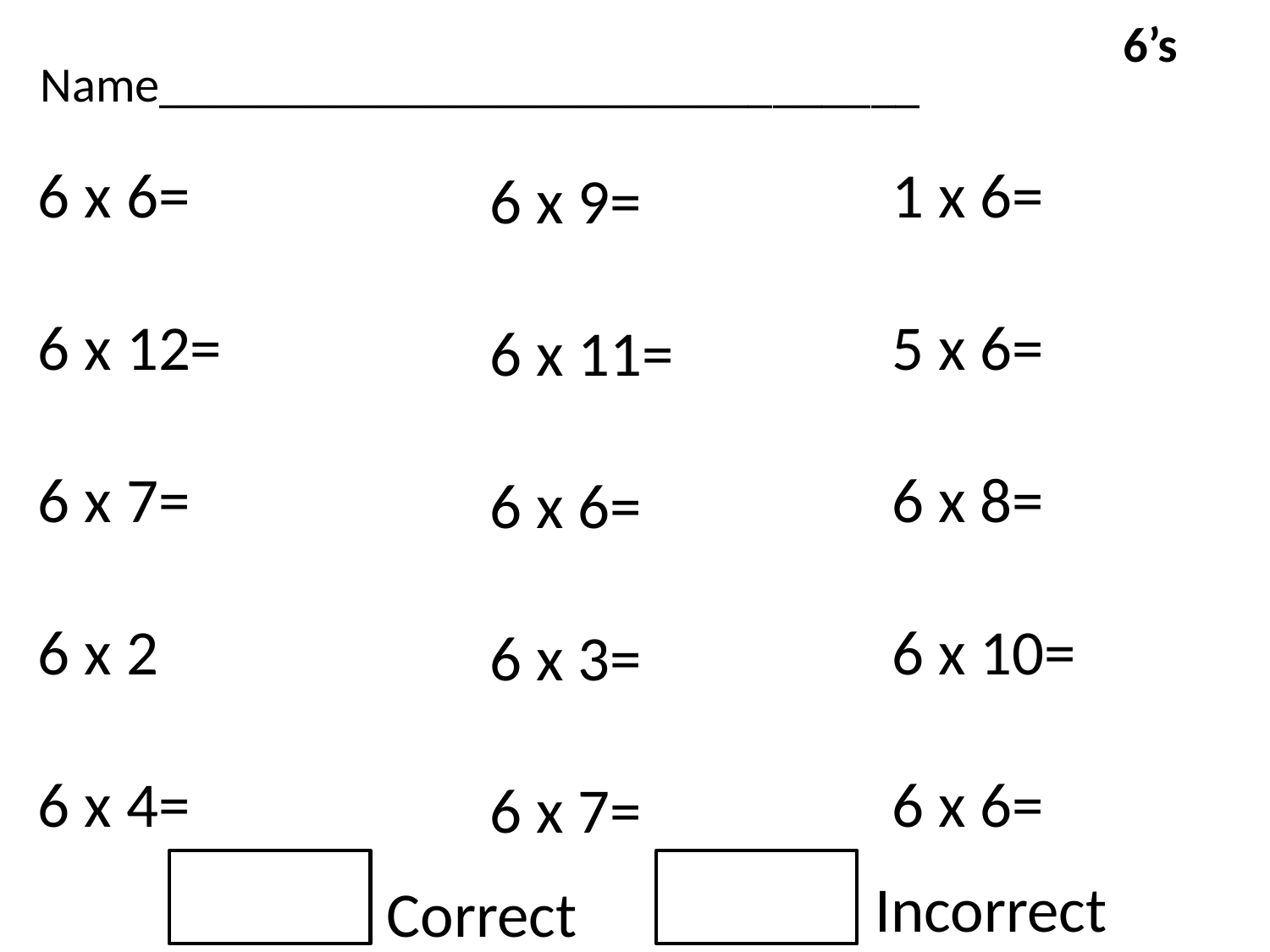

6’s
Name_______________________________
6 x 6=

6 x 12=

6 x 7=

6 x 2

6 x 4=

1 x 6=

5 x 6=

6 x 8=

6 x 10=

6 x 6=

6 x 9=

6 x 11=

6 x 6=

6 x 3=

6 x 7=

Incorrect
Correct